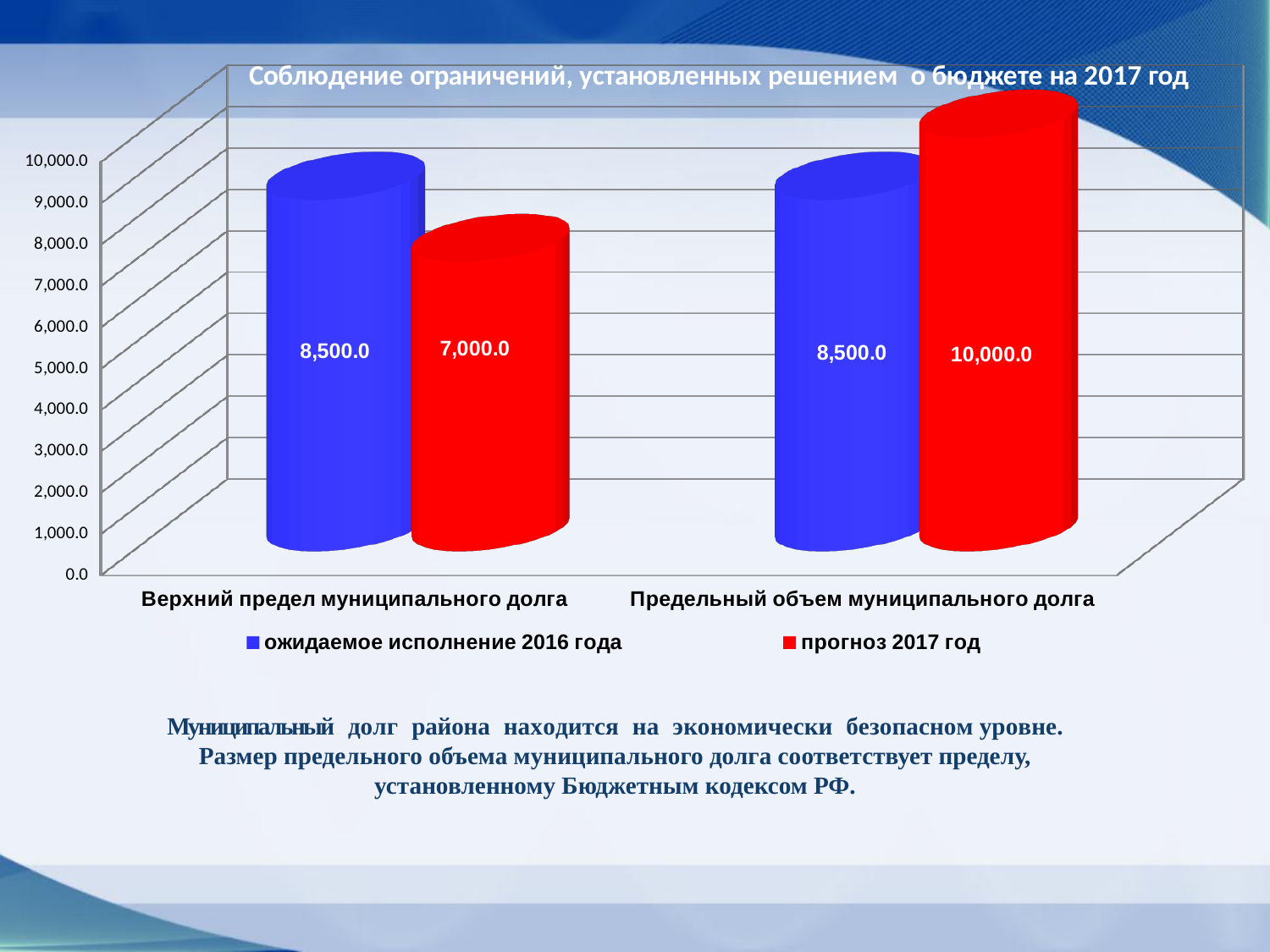

[unsupported chart]

Муниципальный  долг  района  находится  на  экономически  безопасном уровне.
Размер предельного объема муниципального долга соответствует пределу, установленному Бюджетным кодексом РФ.